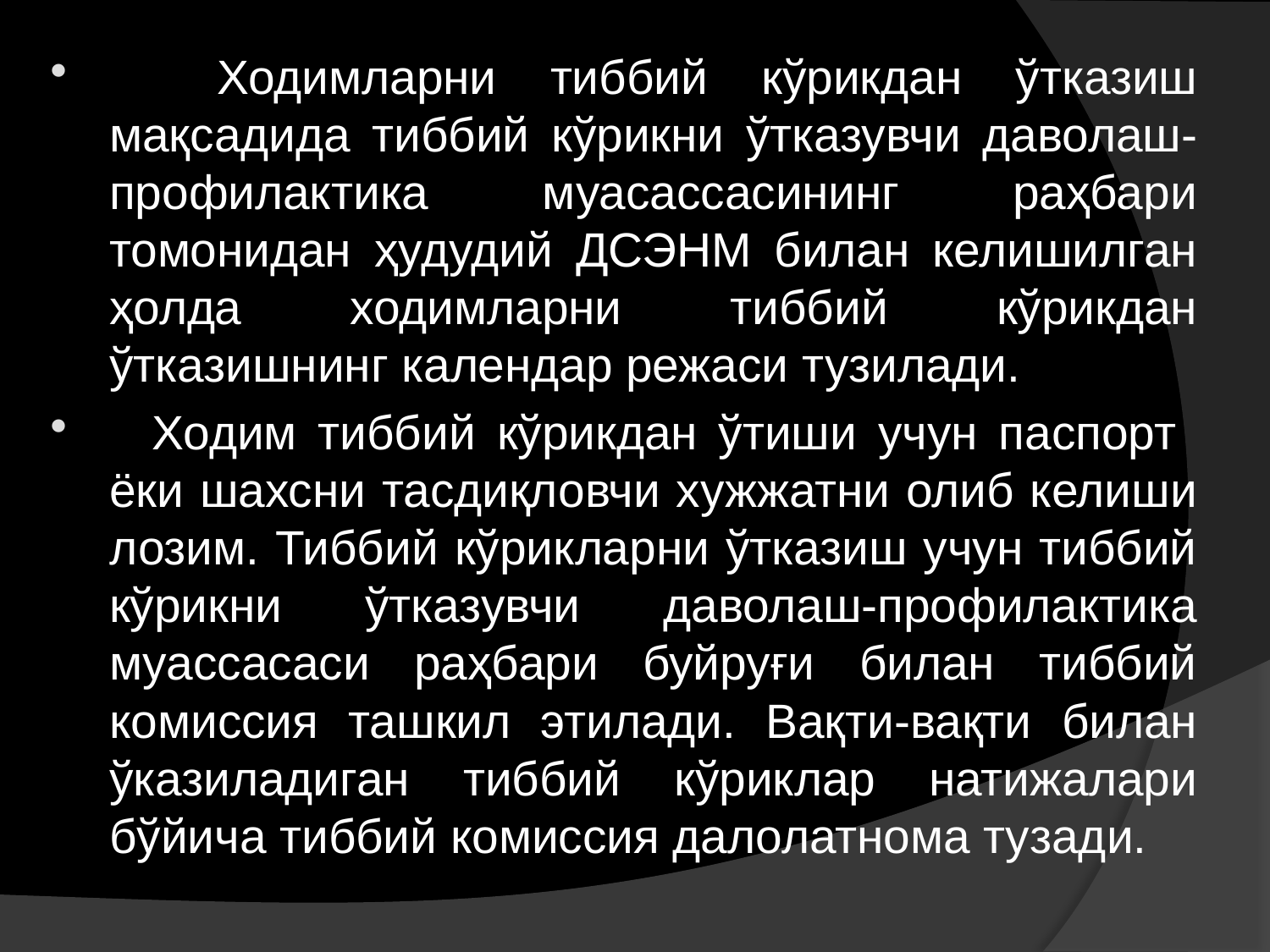

Ходимларни тиббий кўрикдан ўтказиш мақсадида тиббий кўрикни ўтказувчи даволаш-профилактика муасассасининг раҳбари томонидан ҳудудий ДСЭНМ билан келишилган ҳолда ходимларни тиббий кўрикдан ўтказишнинг календар режаси тузилади.
  Ходим тиббий кўрикдан ўтиши учун паспорт  ёки шахсни тасдиқловчи хужжатни олиб келиши лозим. Тиббий кўрикларни ўтказиш учун тиббий кўрикни ўтказувчи даволаш-профилактика муассасаси раҳбари буйруғи билан тиббий комиссия ташкил этилади. Вақти-вақти билан ўказиладиган тиббий кўриклар натижалари бўйича тиббий комиссия далолатнома тузади.